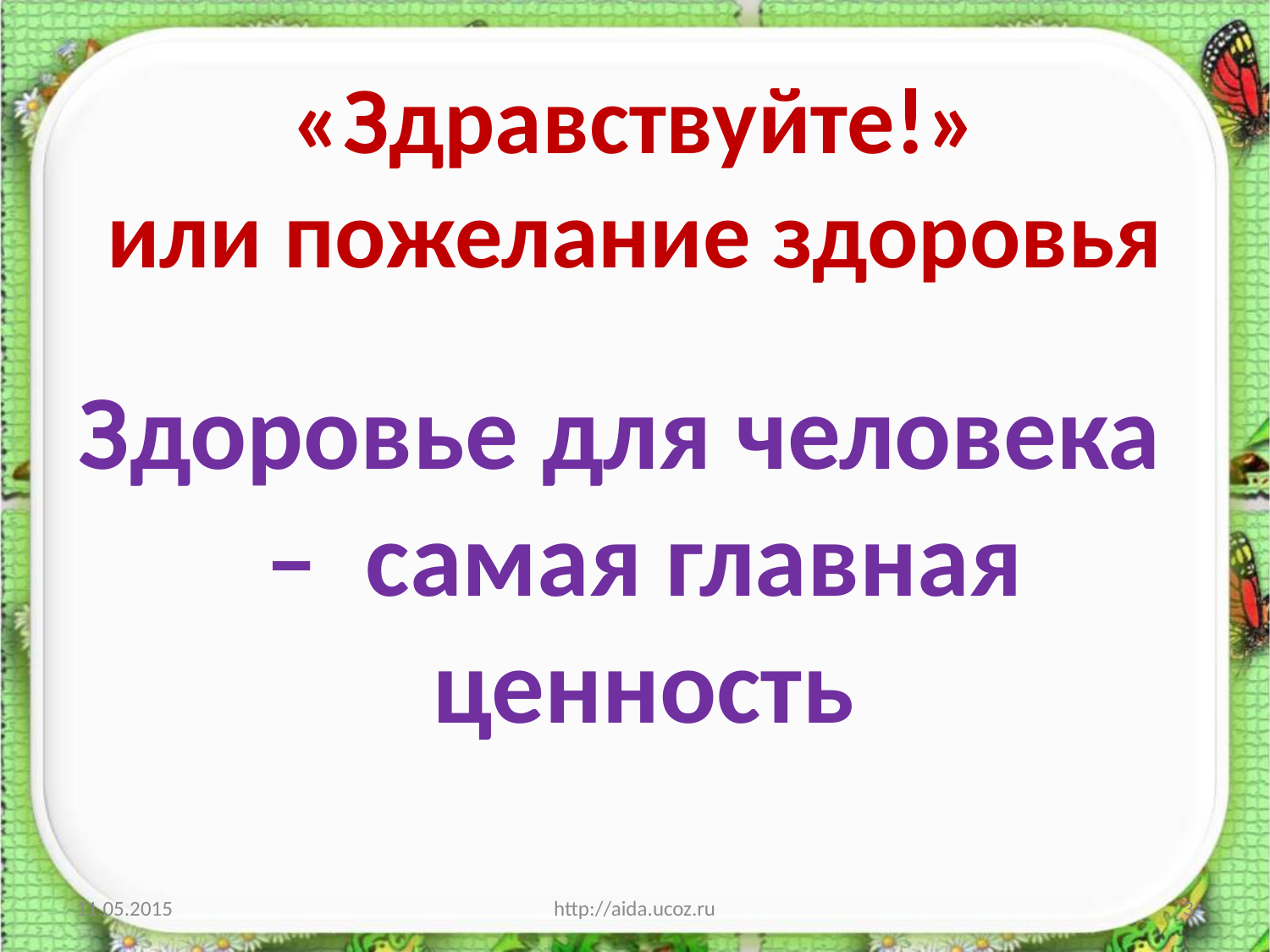

# «Здравствуйте!» или пожелание здоровья
Здоровье для человека –  самая главная ценность
11.05.2015
http://aida.ucoz.ru
3